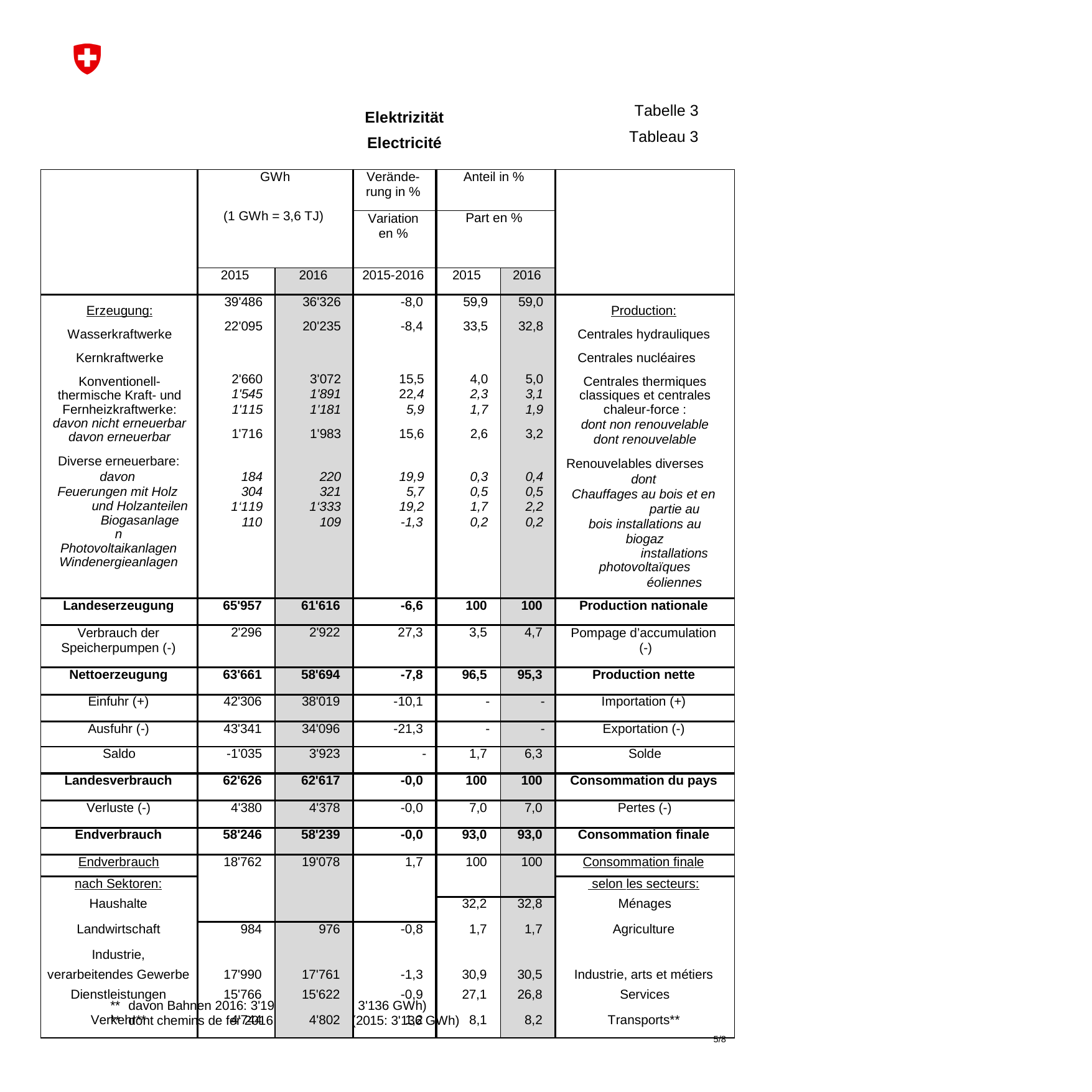

Elektrizität Electricité
Tabelle 3
Tableau 3
|  | GWh (1 GWh = 3,6 TJ) |  | Verände- rung in % | Anteil in % |  |  |
| --- | --- | --- | --- | --- | --- | --- |
|  |  |  | Variation en % | Part en % |  |  |
|  | 2015 | 2016 | 2015-2016 | 2015 | 2016 |  |
| Erzeugung: Wasserkraftwerke Kernkraftwerke Konventionell- thermische Kraft- und Fernheizkraftwerke: davon nicht erneuerbar davon erneuerbar Diverse erneuerbare: davon Feuerungen mit Holz und Holzanteilen Biogasanlagen Photovoltaikanlagen Windenergieanlagen | 39'486 22'095 2'660 1'545 1'115 1'716 184 304 1‘119 110 | 36'326 20'235 3'072 1'891 1'181 1'983 220 321 1‘333 109 | -8,0 -8,4 15,5 22,4 5,9 15,6 19,9 5,7 19,2 -1,3 | 59,9 33,5 4,0 2,3 1,7 2,6 0,3 0,5 1,7 0,2 | 59,0 32,8 5,0 3,1 1,9 3,2 0,4 0,5 2,2 0,2 | Production: Centrales hydrauliques Centrales nucléaires Centrales thermiques classiques et centrales chaleur-force : dont non renouvelable dont renouvelable Renouvelables diverses dont Chauffages au bois et en partie au bois installations au biogaz installations photovoltaïques éoliennes |
| Landeserzeugung | 65'957 | 61'616 | -6,6 | 100 | 100 | Production nationale |
| Verbrauch der Speicherpumpen (-) | 2'296 | 2'922 | 27,3 | 3,5 | 4,7 | Pompage d’accumulation (-) |
| Nettoerzeugung | 63'661 | 58'694 | -7,8 | 96,5 | 95,3 | Production nette |
| Einfuhr (+) | 42'306 | 38'019 | -10,1 | - | - | Importation (+) |
| Ausfuhr (-) | 43'341 | 34'096 | -21,3 | - | - | Exportation (-) |
| Saldo | -1'035 | 3'923 | - | 1,7 | 6,3 | Solde |
| Landesverbrauch | 62'626 | 62'617 | -0,0 | 100 | 100 | Consommation du pays |
| Verluste (-) | 4'380 | 4'378 | -0,0 | 7,0 | 7,0 | Pertes (-) |
| Endverbrauch | 58'246 | 58'239 | -0,0 | 93,0 | 93,0 | Consommation finale |
| Endverbrauch | 18'762 | 19'078 | 1,7 | 100 | 100 | Consommation finale |
| nach Sektoren: |  |  |  |  |  | selon les secteurs: |
| Haushalte |  |  |  | 32,2 | 32,8 | Ménages |
| Landwirtschaft | 984 | 976 | -0,8 | 1,7 | 1,7 | Agriculture |
| Industrie, |  |  |  |  |  |  |
| verarbeitendes Gewerbe | 17'990 | 17'761 | -1,3 | 30,9 | 30,5 | Industrie, arts et métiers |
| Dienstleistungen | 15'766 | 15'622 | -0,9 | 27,1 | 26,8 | Services |
| Verkehr\*\* | 4'744 | 4'802 | 1,2 | 8,1 | 8,2 | Transports\*\* |
**  davon Bahnen 2016: 3'199 GWh (2015: 3'136 GWh)
**  dont chemins de fer 2016 : 3'199 GWh (2015: 3'136 GWh)
5/8